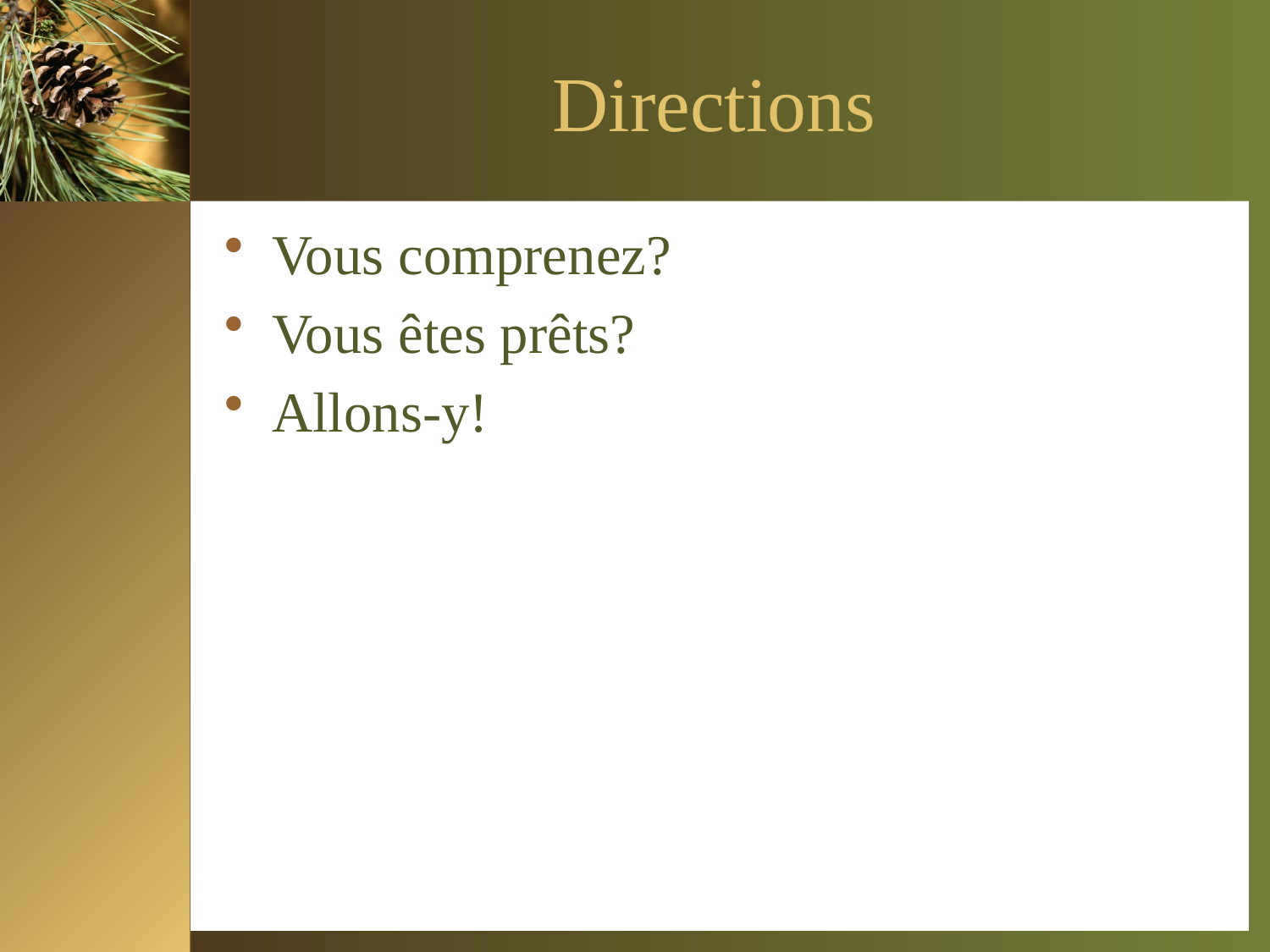

# Directions
Vous comprenez?
Vous êtes prêts?
Allons-y!